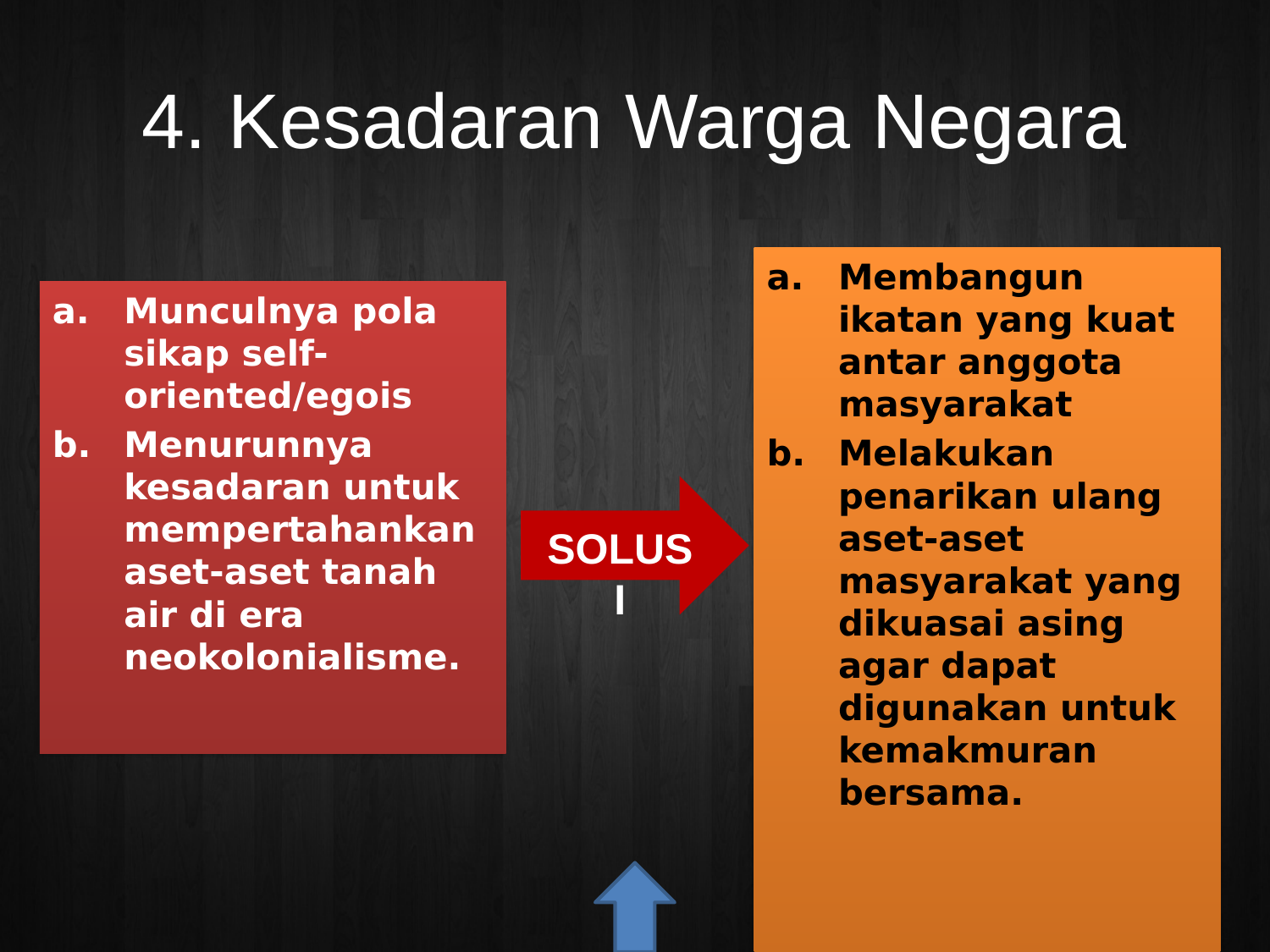

# 4. Kesadaran Warga Negara
Membangun ikatan yang kuat antar anggota masyarakat
Melakukan penarikan ulang aset-aset masyarakat yang dikuasai asing agar dapat digunakan untuk kemakmuran bersama.
Munculnya pola sikap self-oriented/egois
Menurunnya kesadaran untuk mempertahankan aset-aset tanah air di era neokolonialisme.

SOLUSI